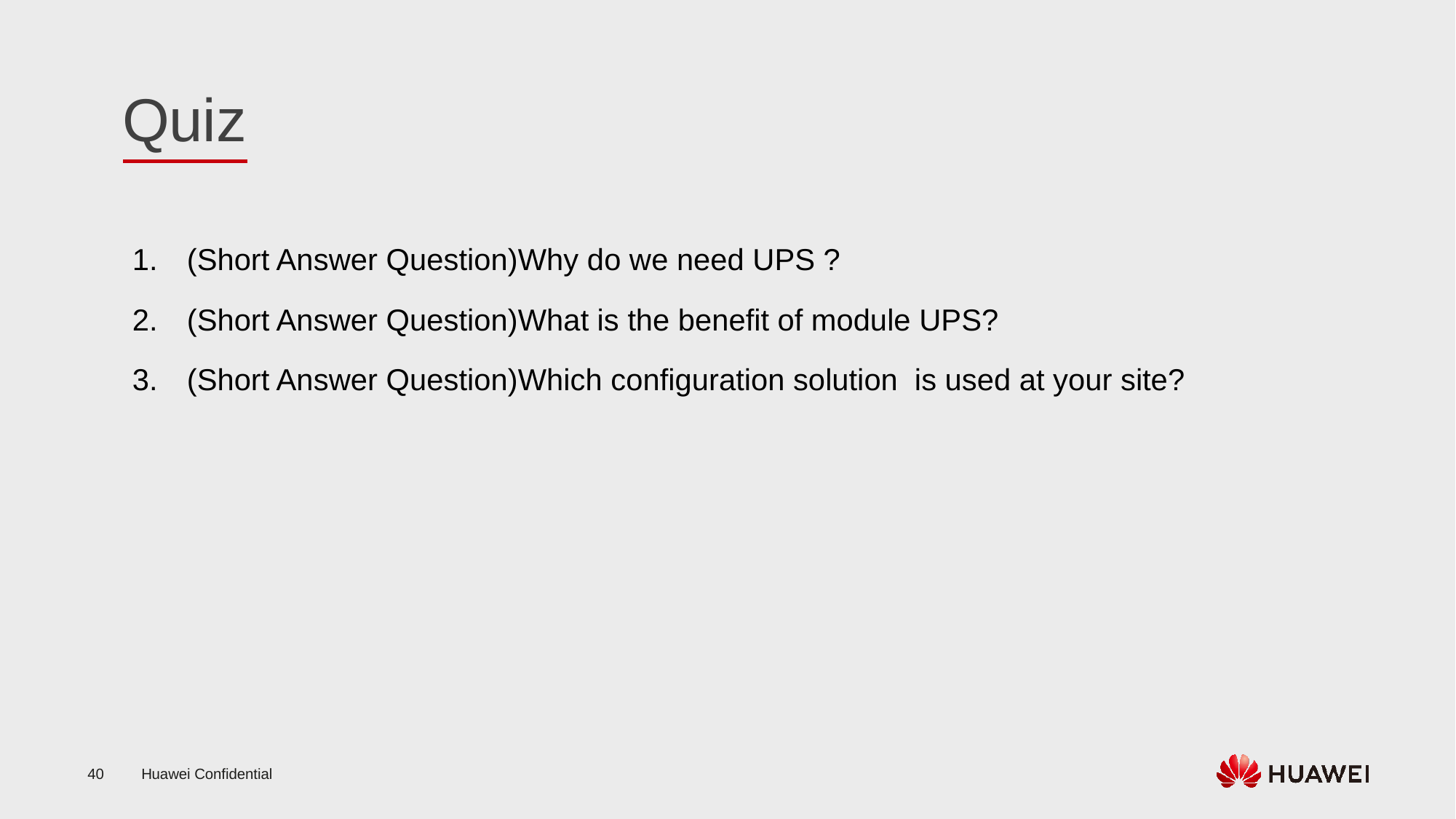

(Short Answer Question)Why do we need UPS ?
(Short Answer Question)What is the benefit of module UPS?
(Short Answer Question)Which configuration solution  is used at your site?